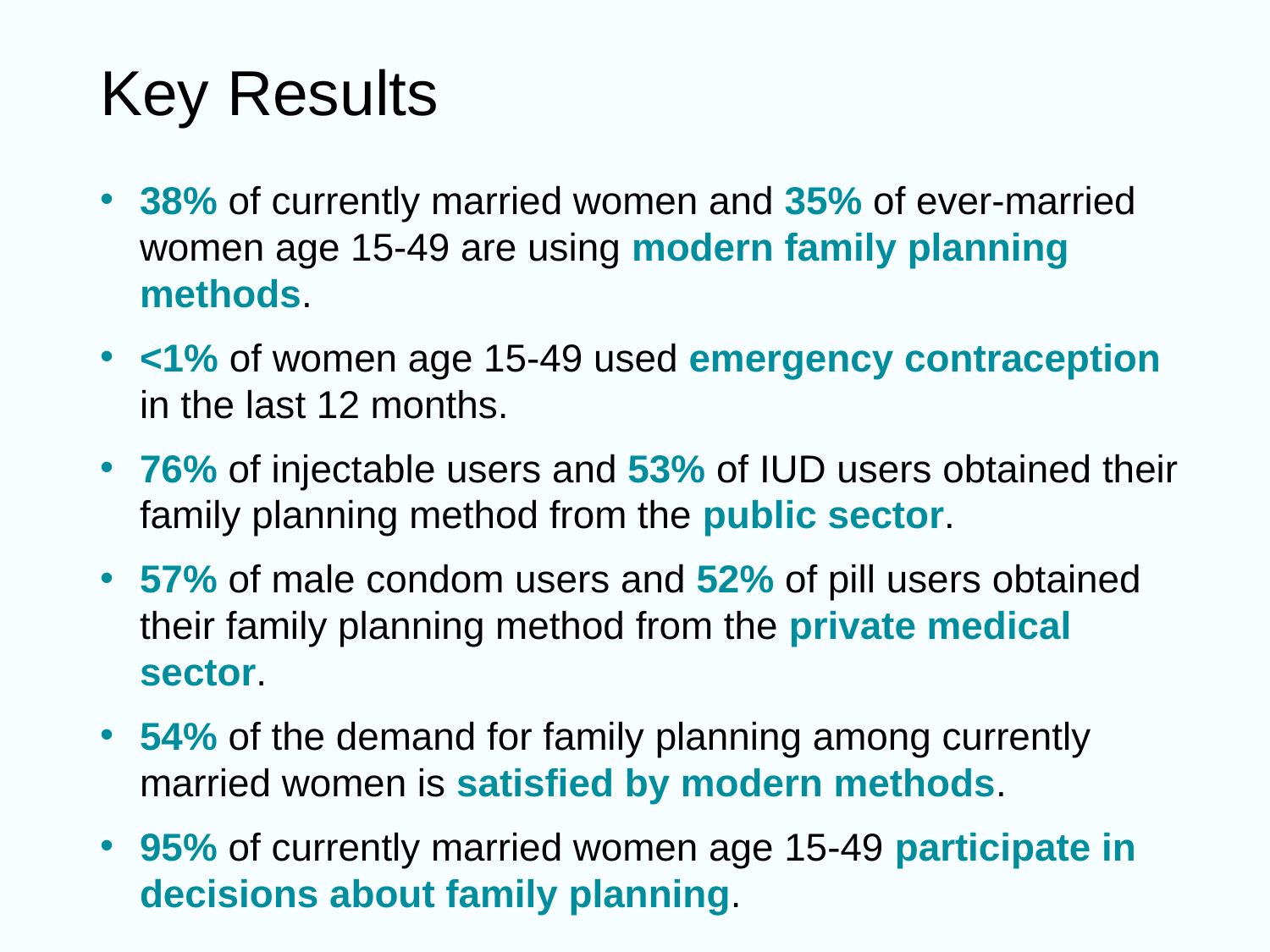

# Key Results
38% of currently married women and 35% of ever-married women age 15-49 are using modern family planning methods.
<1% of women age 15-49 used emergency contraception in the last 12 months.
76% of injectable users and 53% of IUD users obtained their family planning method from the public sector.
57% of male condom users and 52% of pill users obtained their family planning method from the private medical sector.
54% of the demand for family planning among currently married women is satisfied by modern methods.
95% of currently married women age 15-49 participate in decisions about family planning.